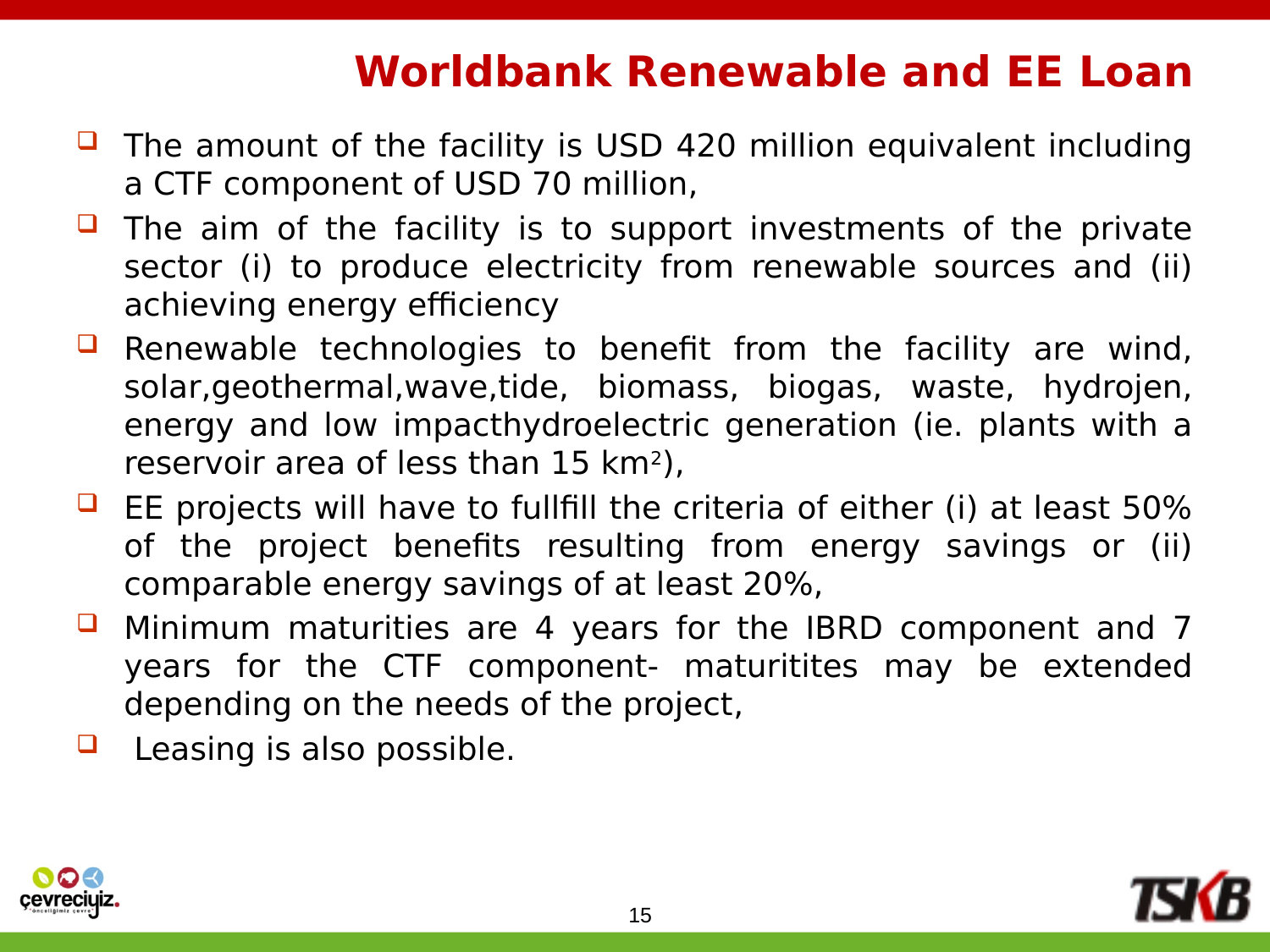

# Worldbank Renewable and EE Loan
The amount of the facility is USD 420 million equivalent including a CTF component of USD 70 million,
The aim of the facility is to support investments of the private sector (i) to produce electricity from renewable sources and (ii) achieving energy efficiency
Renewable technologies to benefit from the facility are wind, solar,geothermal,wave,tide, biomass, biogas, waste, hydrojen, energy and low impacthydroelectric generation (ie. plants with a reservoir area of less than 15 km2),
EE projects will have to fullfill the criteria of either (i) at least 50% of the project benefits resulting from energy savings or (ii) comparable energy savings of at least 20%,
Minimum maturities are 4 years for the IBRD component and 7 years for the CTF component- maturitites may be extended depending on the needs of the project,
 Leasing is also possible.